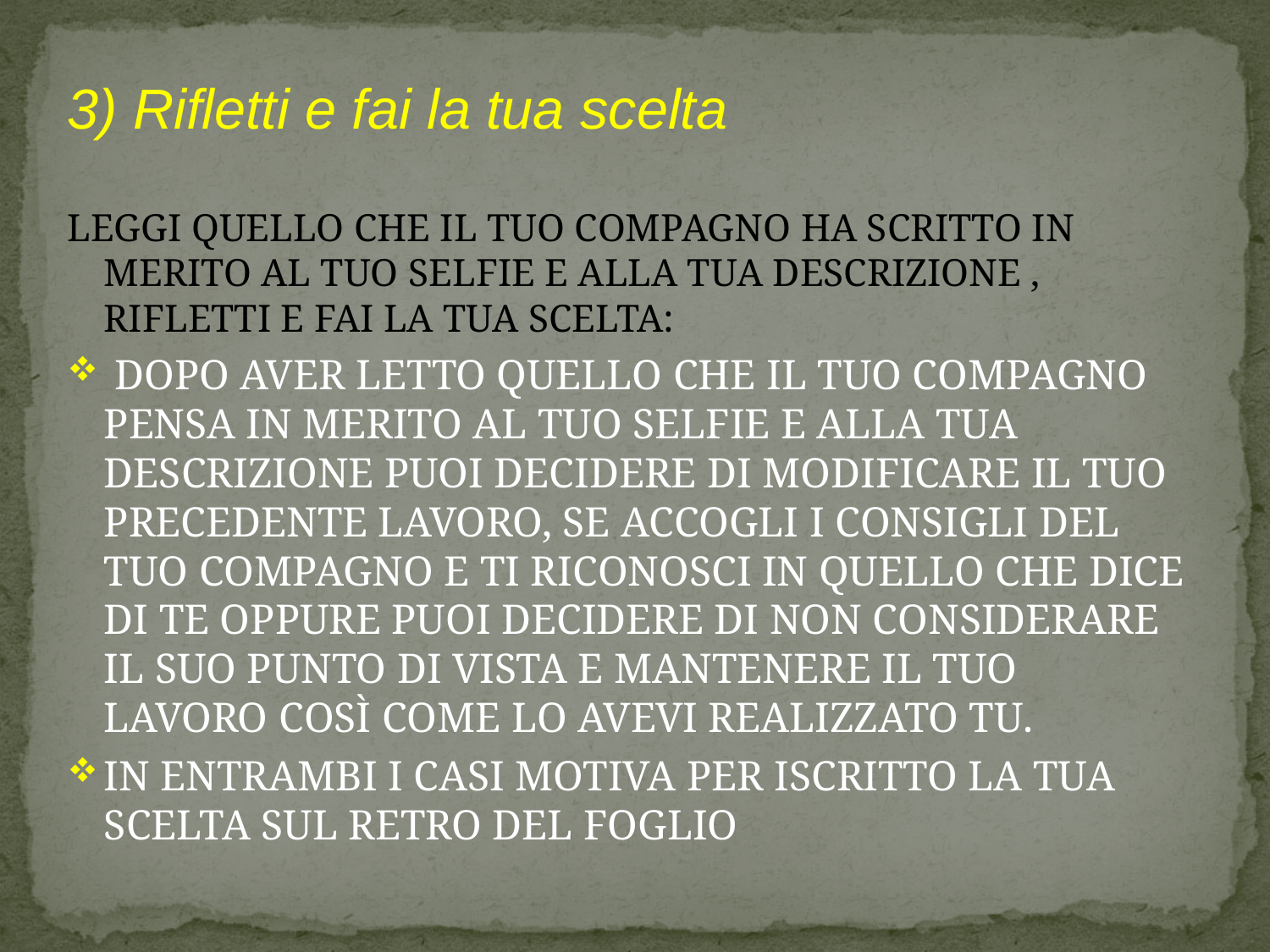

3) Rifletti e fai la tua scelta

LEGGI QUELLO CHE IL TUO COMPAGNO HA SCRITTO IN MERITO AL TUO SELFIE E ALLA TUA DESCRIZIONE , RIFLETTI E FAI LA TUA SCELTA:
 DOPO AVER LETTO QUELLO CHE IL TUO COMPAGNO PENSA IN MERITO AL TUO SELFIE E ALLA TUA DESCRIZIONE PUOI DECIDERE DI MODIFICARE IL TUO PRECEDENTE LAVORO, SE ACCOGLI I CONSIGLI DEL TUO COMPAGNO E TI RICONOSCI IN QUELLO CHE DICE DI TE OPPURE PUOI DECIDERE DI NON CONSIDERARE IL SUO PUNTO DI VISTA E MANTENERE IL TUO LAVORO COSÌ COME LO AVEVI REALIZZATO TU.
IN ENTRAMBI I CASI MOTIVA PER ISCRITTO LA TUA SCELTA SUL RETRO DEL FOGLIO